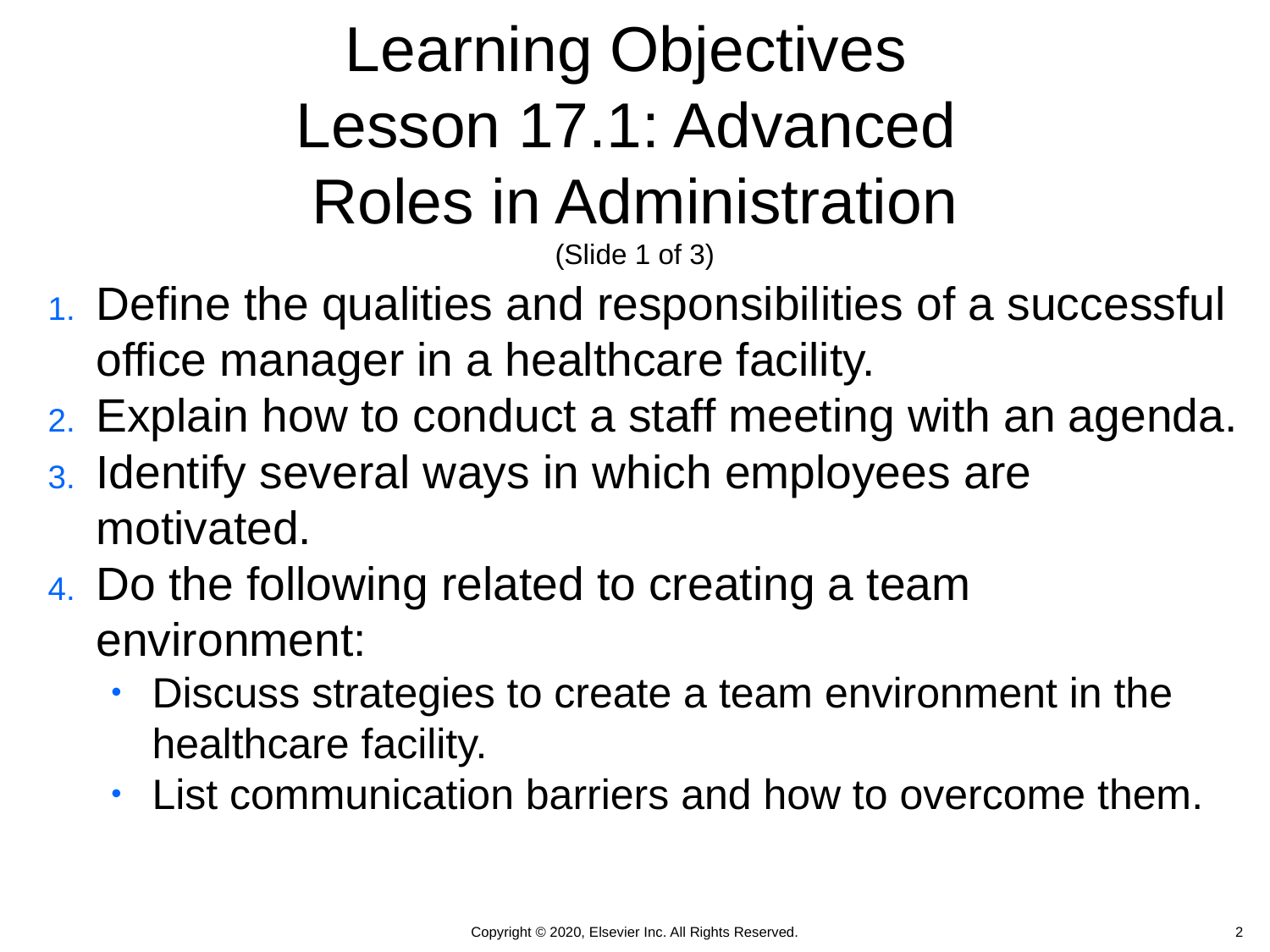

# Learning Objectives Lesson 17.1: Advanced Roles in Administration (Slide 1 of 3)
Define the qualities and responsibilities of a successful office manager in a healthcare facility.
Explain how to conduct a staff meeting with an agenda.
Identify several ways in which employees are motivated.
Do the following related to creating a team environment:
Discuss strategies to create a team environment in the healthcare facility.
List communication barriers and how to overcome them.

 2